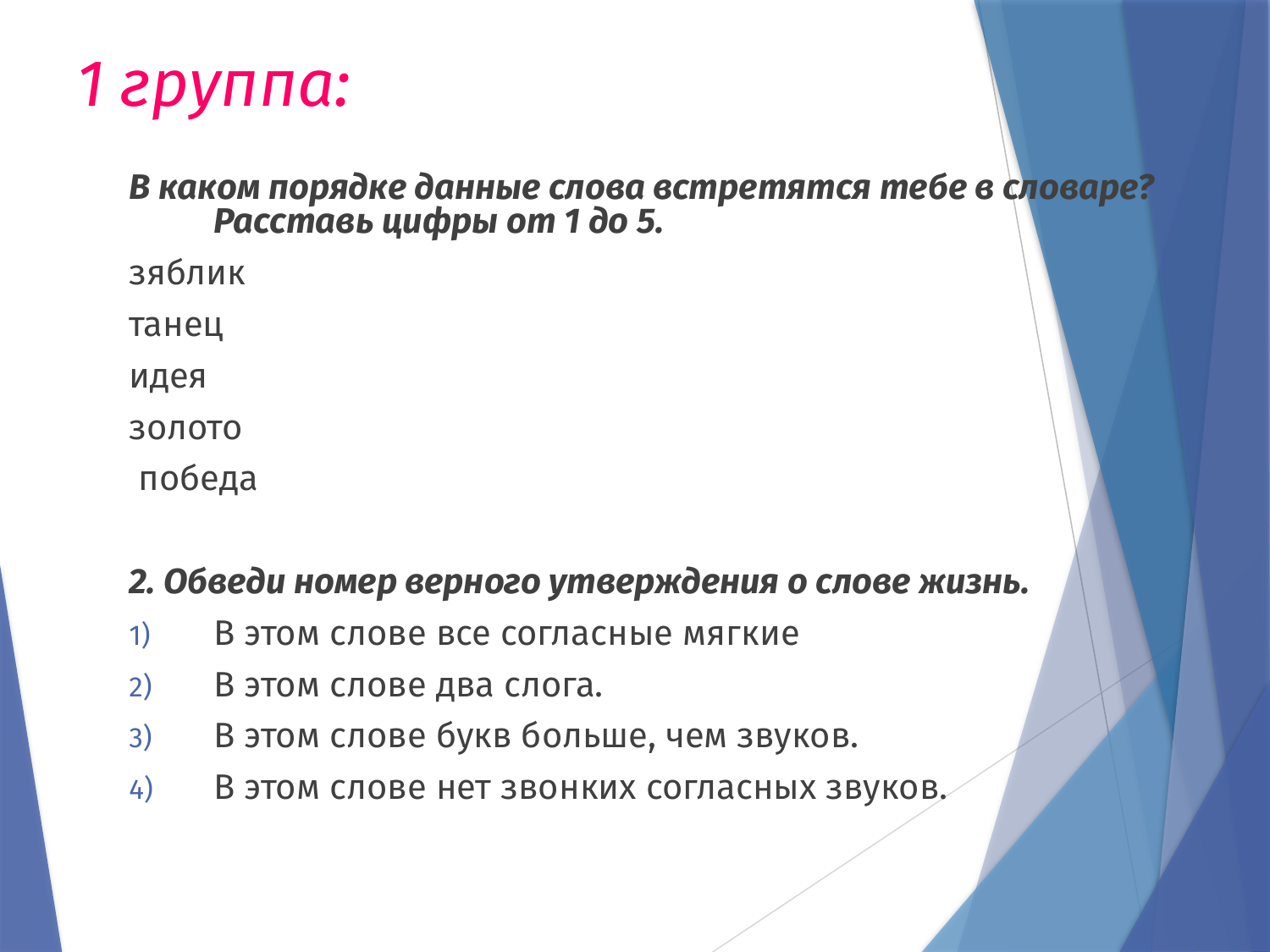

# 1 группа:
В каком порядке данные слова встретятся тебе в словаре? Расставь цифры от 1 до 5.
зяблик
танец
идея
золото
 победа

2. Обведи номер верного утверждения о слове жизнь.
В этом слове все согласные мягкие
В этом слове два слога.
В этом слове букв больше, чем звуков.
В этом слове нет звонких согласных звуков.